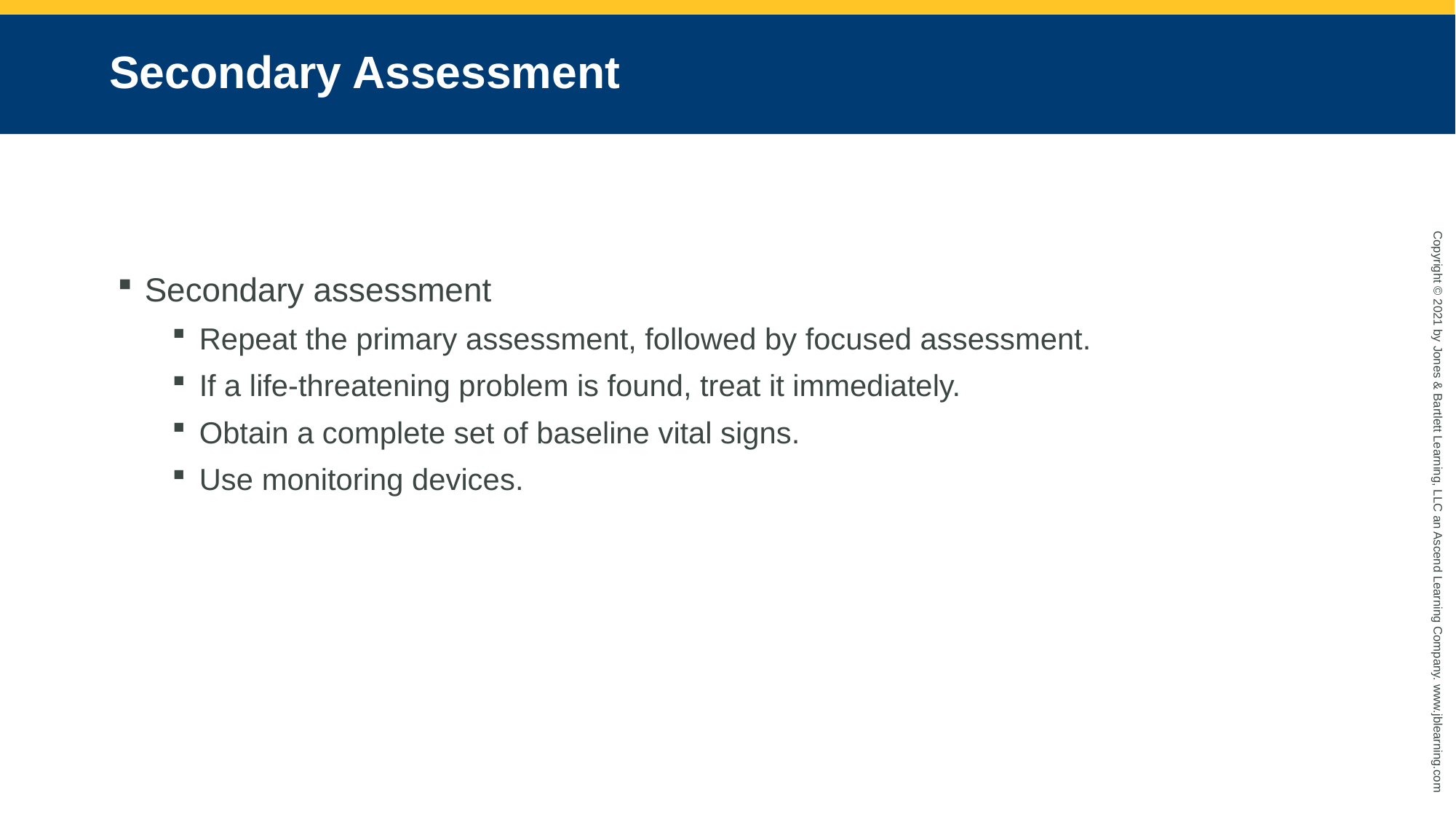

# Secondary Assessment
Secondary assessment
Repeat the primary assessment, followed by focused assessment.
If a life-threatening problem is found, treat it immediately.
Obtain a complete set of baseline vital signs.
Use monitoring devices.